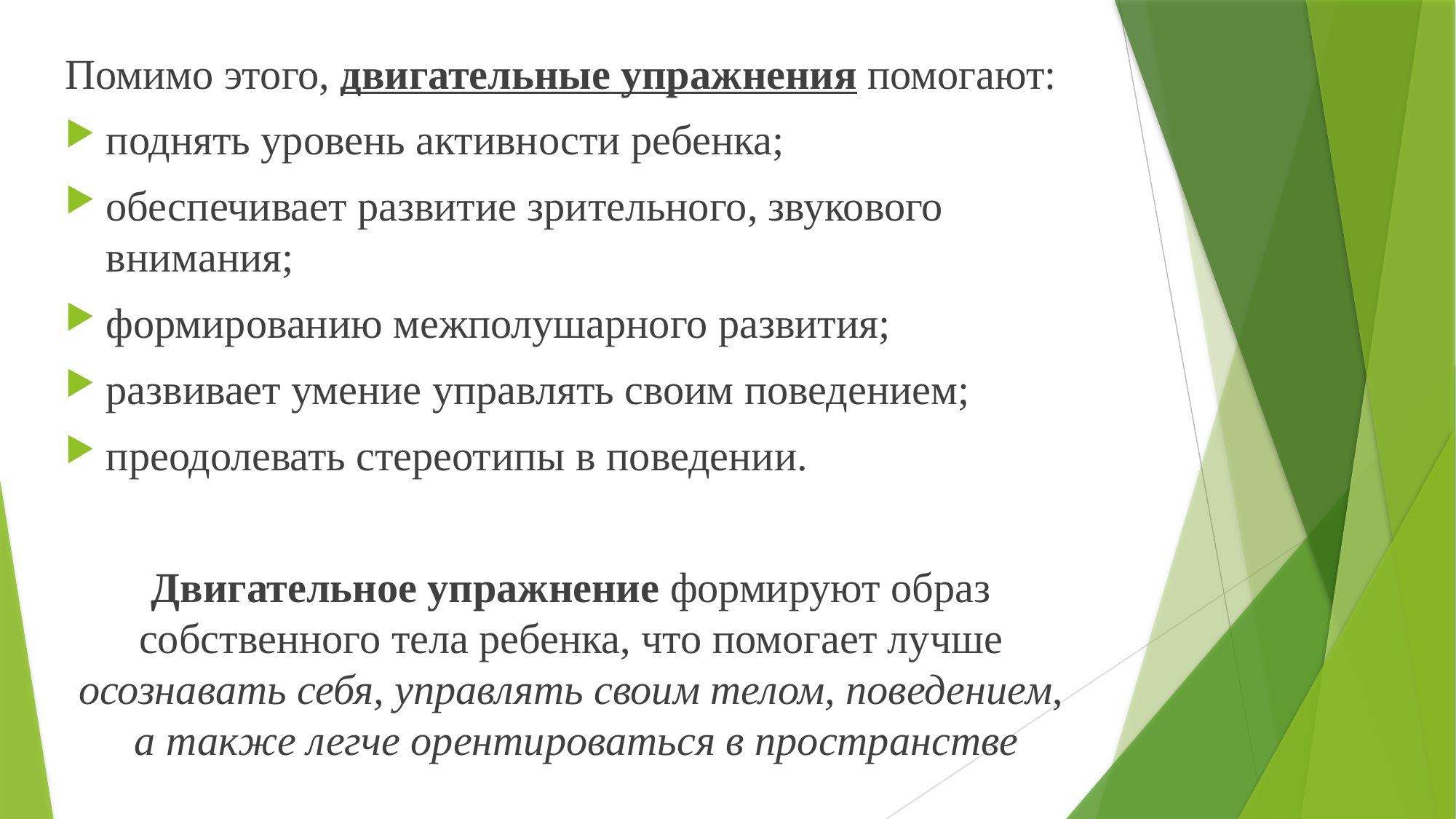

Помимо этого, двигательные упражнения помогают:
поднять уровень активности ребенка;
обеспечивает развитие зрительного, звукового внимания;
формированию межполушарного развития;
развивает умение управлять своим поведением;
преодолевать стереотипы в поведении.

Двигательное упражнение формируют образ собственного тела ребенка, что помогает лучше осознавать себя, управлять своим телом, поведением,
 а также легче орентироваться в пространстве